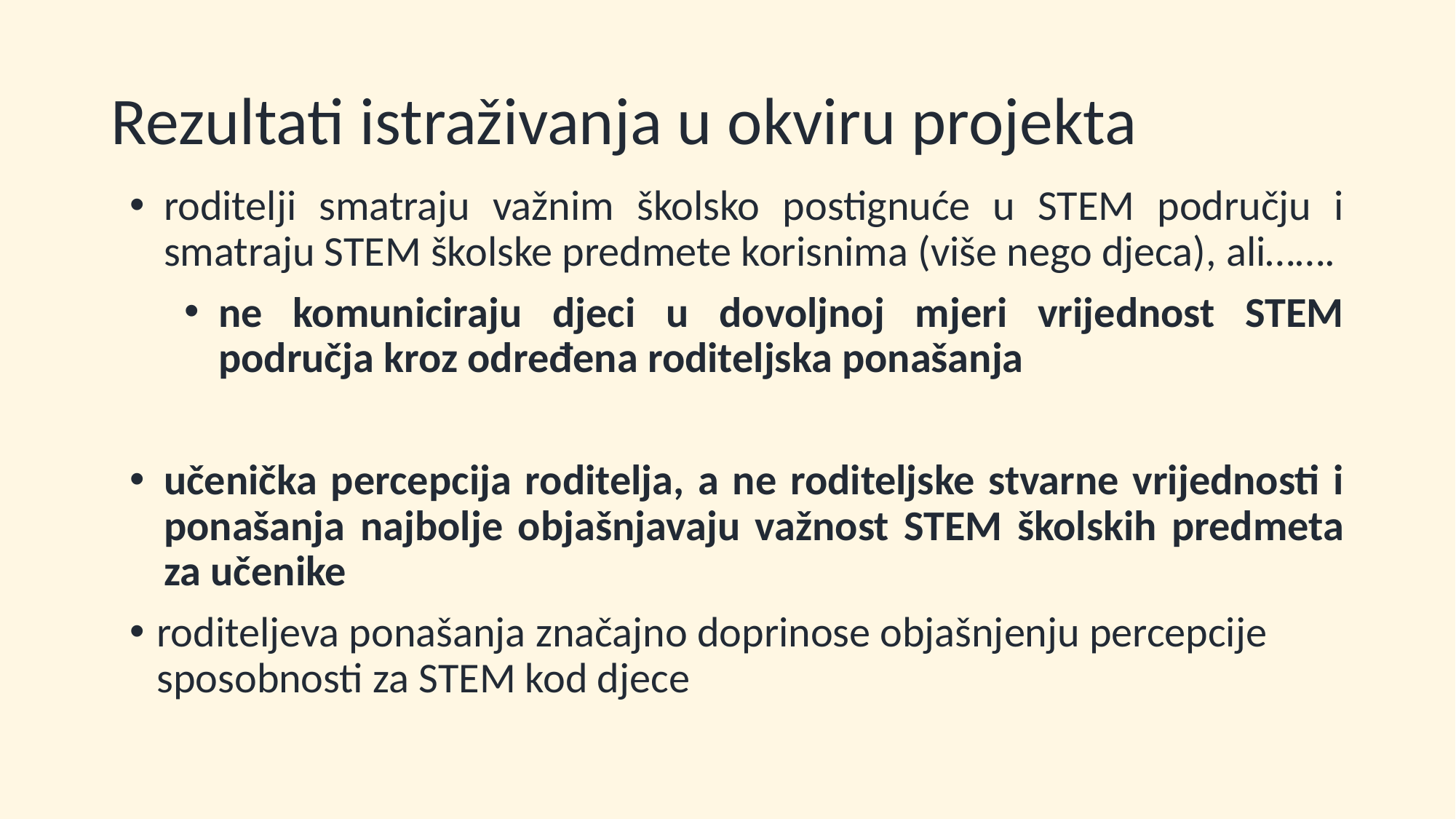

# Rezultati istraživanja u okviru projekta
roditelji smatraju važnim školsko postignuće u STEM području i smatraju STEM školske predmete korisnima (više nego djeca), ali…….
ne komuniciraju djeci u dovoljnoj mjeri vrijednost STEM područja kroz određena roditeljska ponašanja

učenička percepcija roditelja, a ne roditeljske stvarne vrijednosti i ponašanja najbolje objašnjavaju važnost STEM školskih predmeta za učenike
roditeljeva ponašanja značajno doprinose objašnjenju percepcije sposobnosti za STEM kod djece